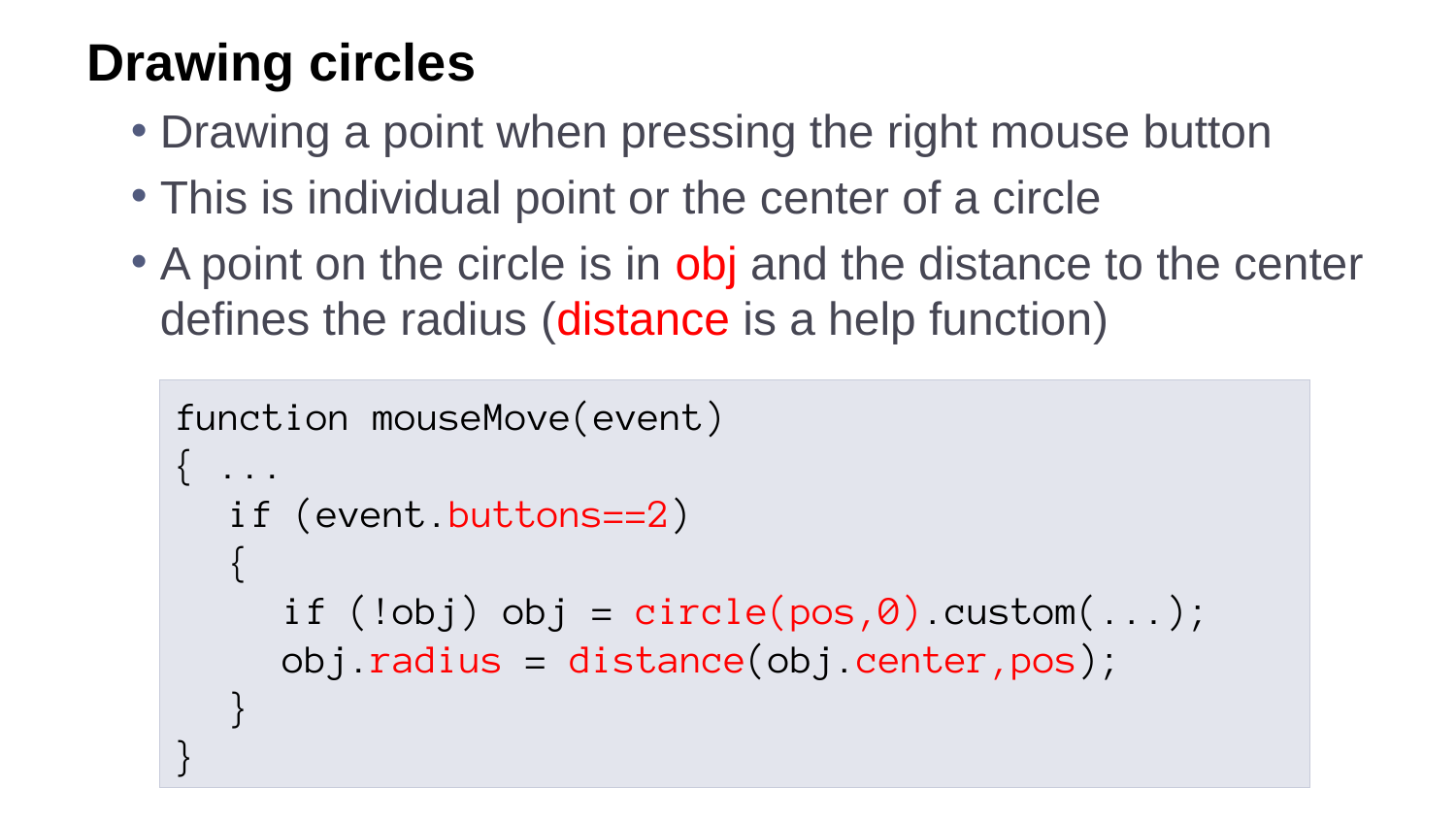

Drawing circles
Drawing a point when pressing the right mouse button
This is individual point or the center of a circle
A point on the circle is in obj and the distance to the center defines the radius (distance is a help function)
function mouseMove(event)
{ ...
	if (event.buttons==2)
	{
		if (!obj) obj = circle(pos,0).custom(...);
		obj.radius = distance(obj.center,pos);
	}
}